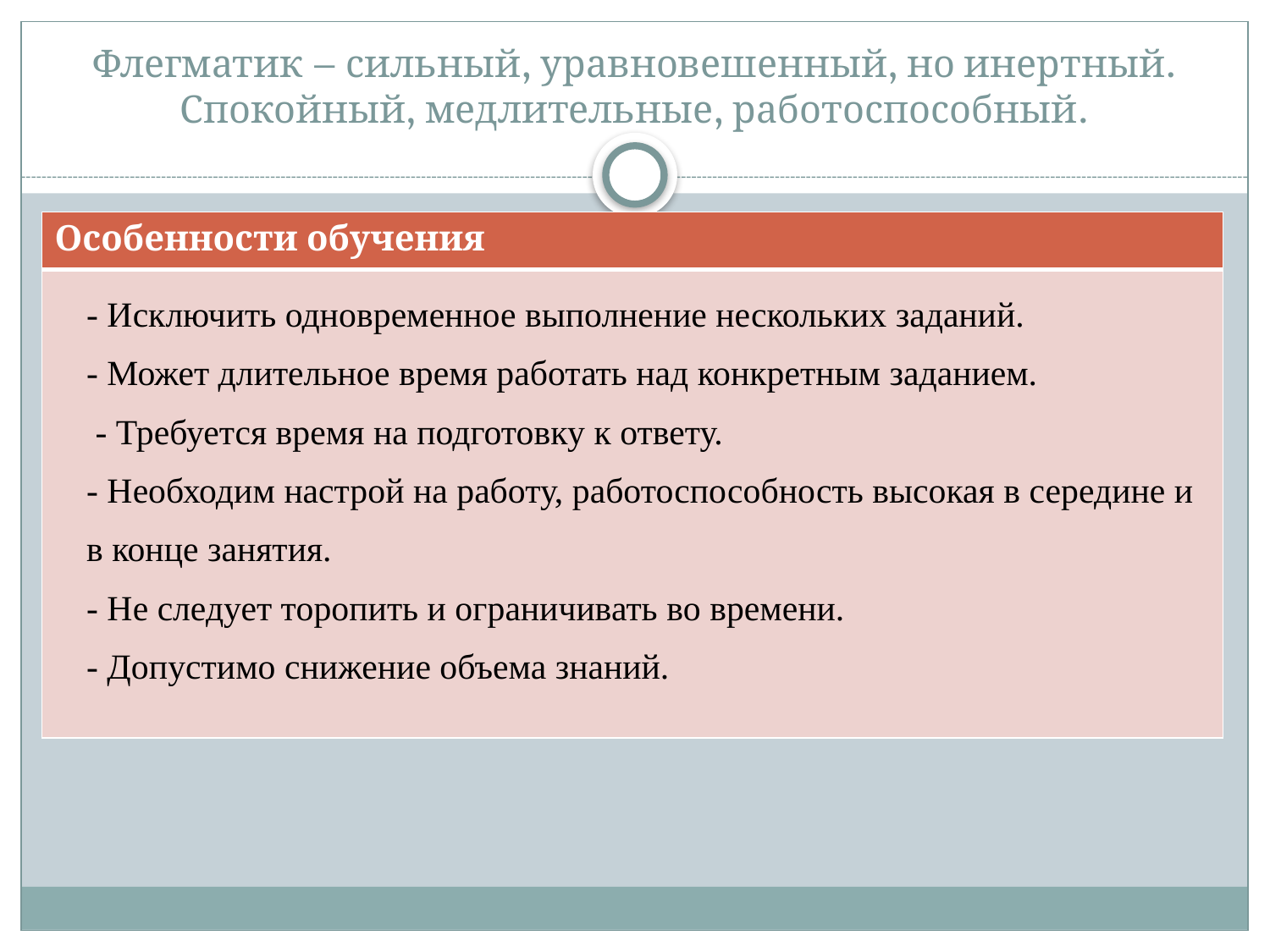

# Флегматик – сильный, уравновешенный, но инертный. Спокойный, медлительные, работоспособный.
| Особенности обучения |
| --- |
| - Исключить одновременное выполнение нескольких заданий. - Может длительное время работать над конкретным заданием. - Требуется время на подготовку к ответу. - Необходим настрой на работу, работоспособность высокая в середине и в конце занятия. - Не следует торопить и ограничивать во времени. - Допустимо снижение объема знаний. |